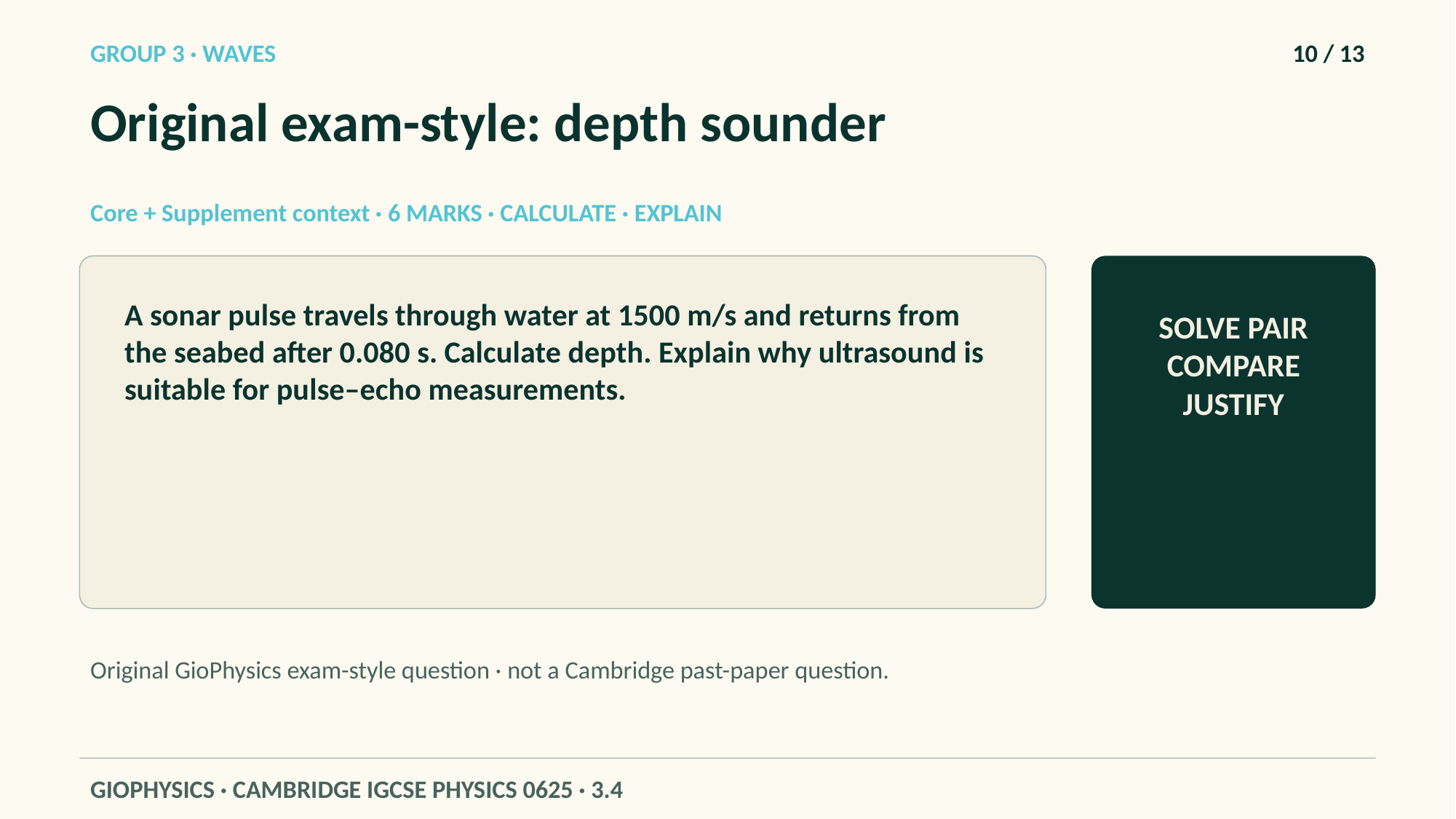

GROUP 3 · WAVES
10 / 13
Original exam-style: depth sounder
Core + Supplement context · 6 MARKS · CALCULATE · EXPLAIN

A sonar pulse travels through water at 1500 m/s and returns from the seabed after 0.080 s. Calculate depth. Explain why ultrasound is suitable for pulse–echo measurements.
SOLVE PAIR COMPARE JUSTIFY
Original GioPhysics exam-style question · not a Cambridge past-paper question.

GIOPHYSICS · CAMBRIDGE IGCSE PHYSICS 0625 · 3.4